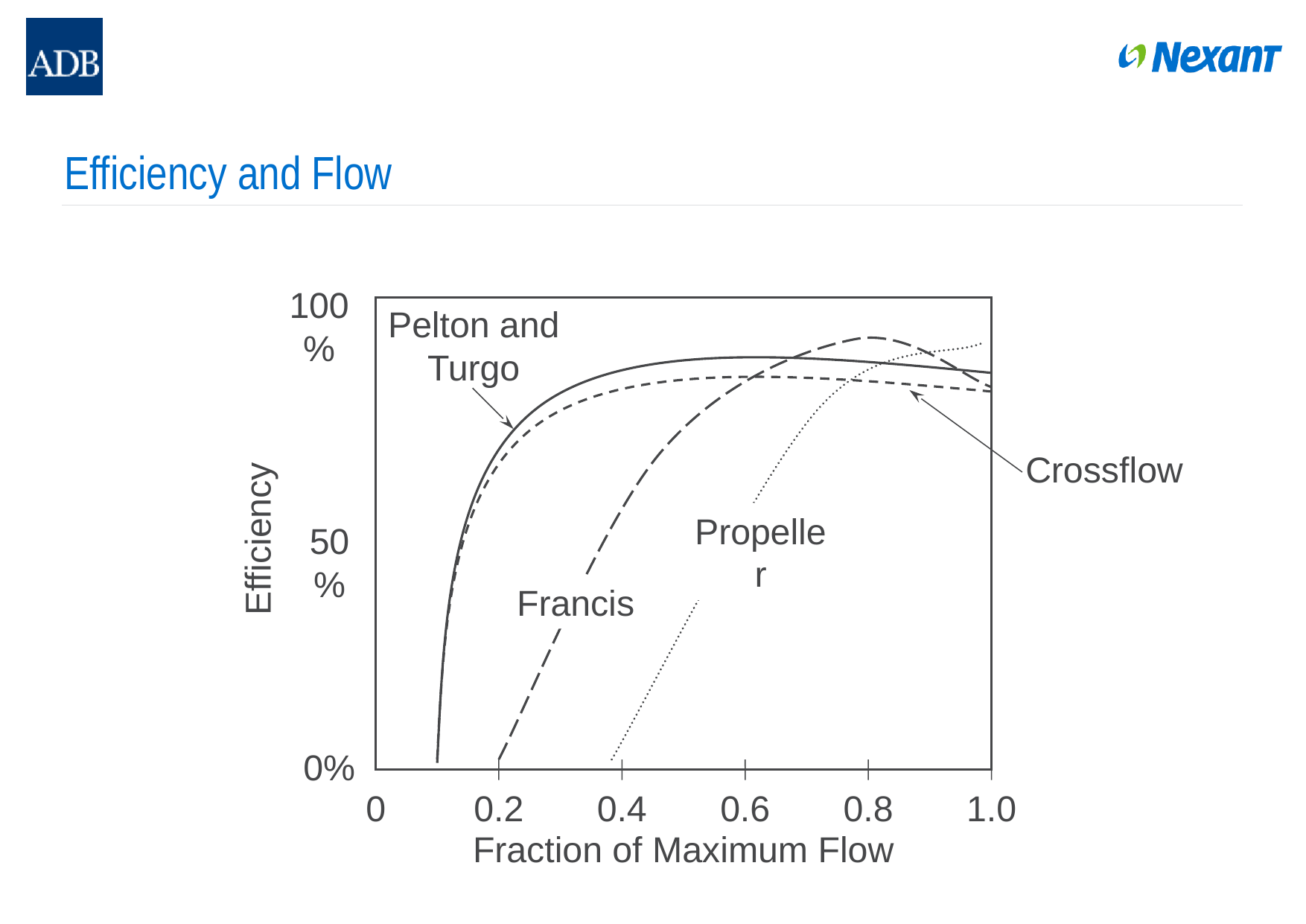

# Efficiency and Flow
100%
Pelton and Turgo

Crossflow
Propeller
Efficiency
50%
Francis
0%

0
0.2
0.4
0.6
0.8
1.0
Fraction of Maximum Flow